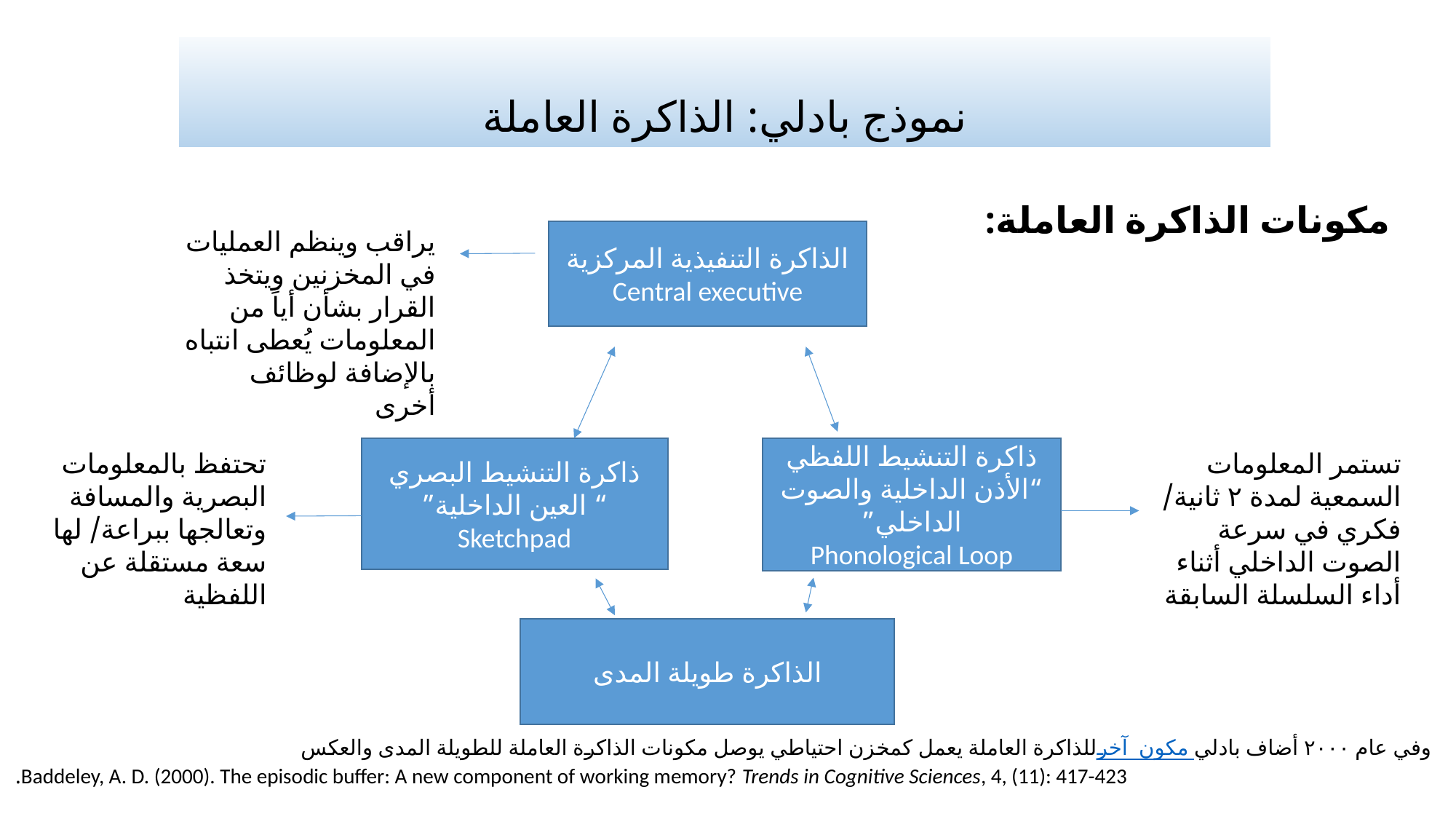

# نموذج بادلي: الذاكرة العاملة
مكونات الذاكرة العاملة:
يراقب وينظم العمليات في المخزنين ويتخذ القرار بشأن أياً من المعلومات يُعطى انتباه بالإضافة لوظائف أخرى
الذاكرة التنفيذية المركزية
Central executive
ذاكرة التنشيط البصري
“ العين الداخلية”
Sketchpad
ذاكرة التنشيط اللفظي
“الأذن الداخلية والصوت الداخلي”
Phonological Loop
تحتفظ بالمعلومات البصرية والمسافة وتعالجها ببراعة/ لها سعة مستقلة عن اللفظية
تستمر المعلومات السمعية لمدة ٢ ثانية/ فكري في سرعة الصوت الداخلي أثناء أداء السلسلة السابقة
الذاكرة طويلة المدى
وفي عام ٢٠٠٠ أضاف بادلي مكون آخر للذاكرة العاملة يعمل كمخزن احتياطي يوصل مكونات الذاكرة العاملة للطويلة المدى والعكس
Baddeley, A. D. (2000). The episodic buffer: A new component of working memory? Trends in Cognitive Sciences, 4, (11): 417-423.